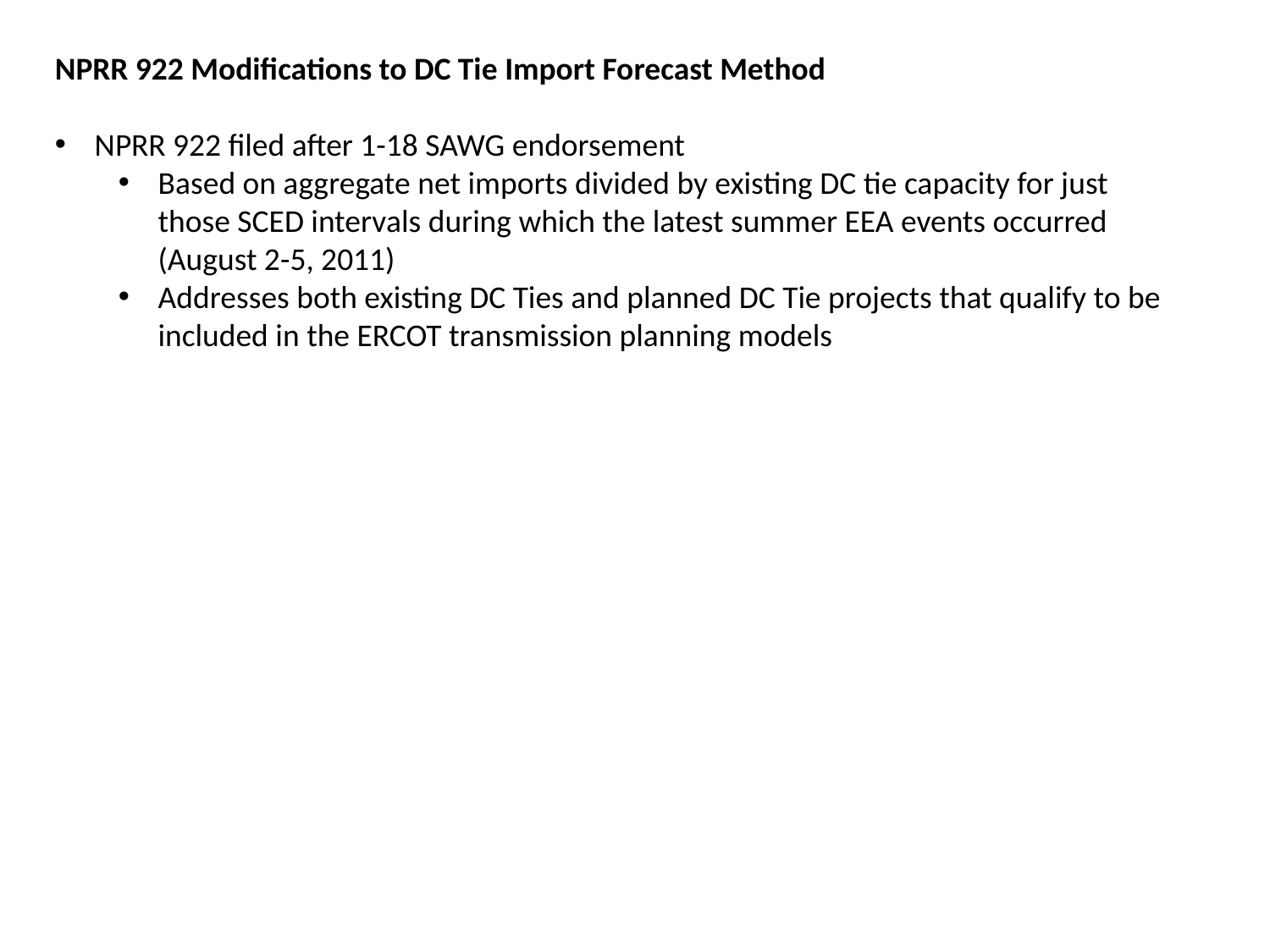

NPRR 922 Modifications to DC Tie Import Forecast Method

NPRR 922 filed after 1-18 SAWG endorsement
Based on aggregate net imports divided by existing DC tie capacity for just those SCED intervals during which the latest summer EEA events occurred (August 2-5, 2011)
Addresses both existing DC Ties and planned DC Tie projects that qualify to be included in the ERCOT transmission planning models